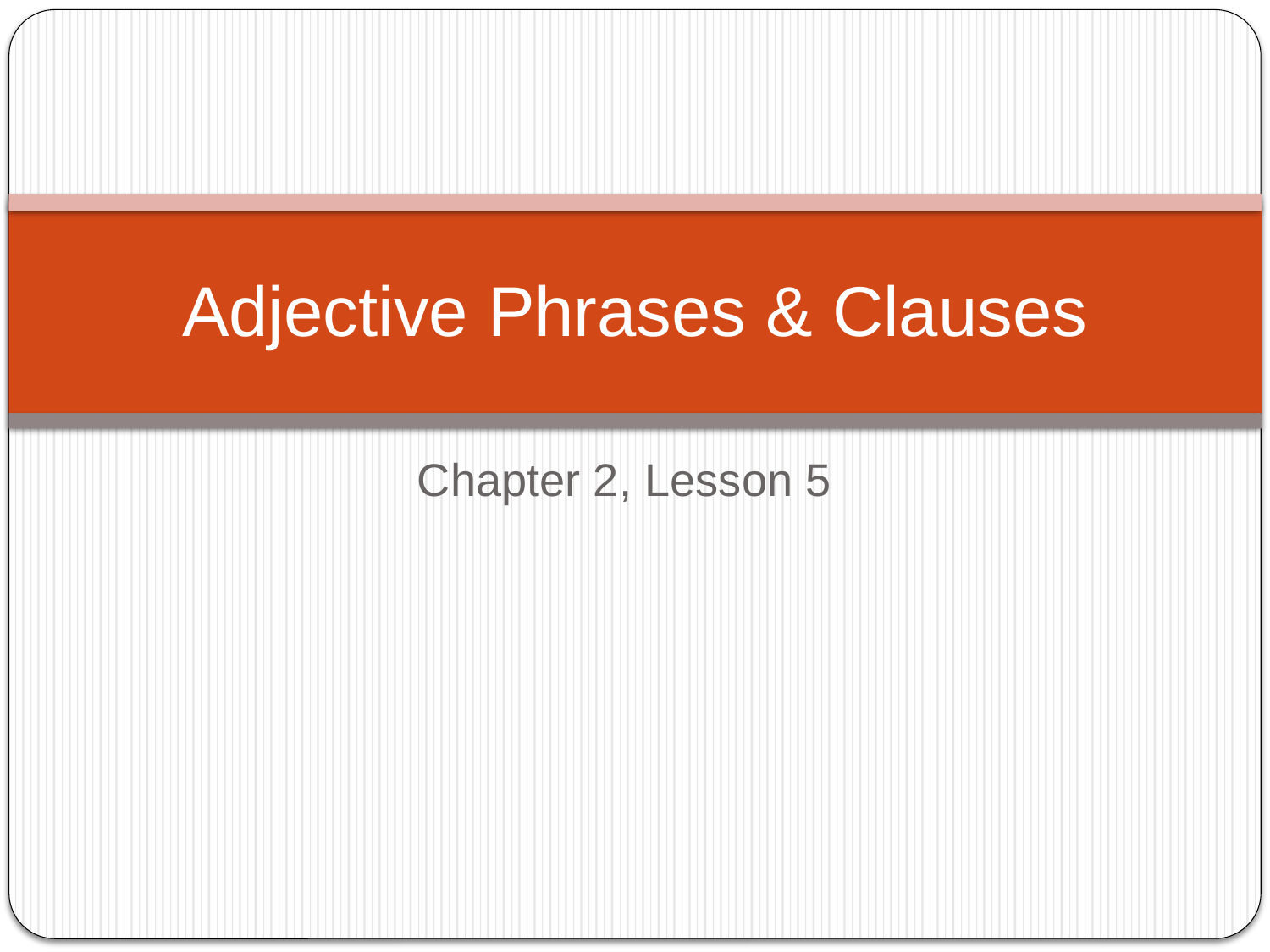

# Adjective Phrases & Clauses
Chapter 2, Lesson 5